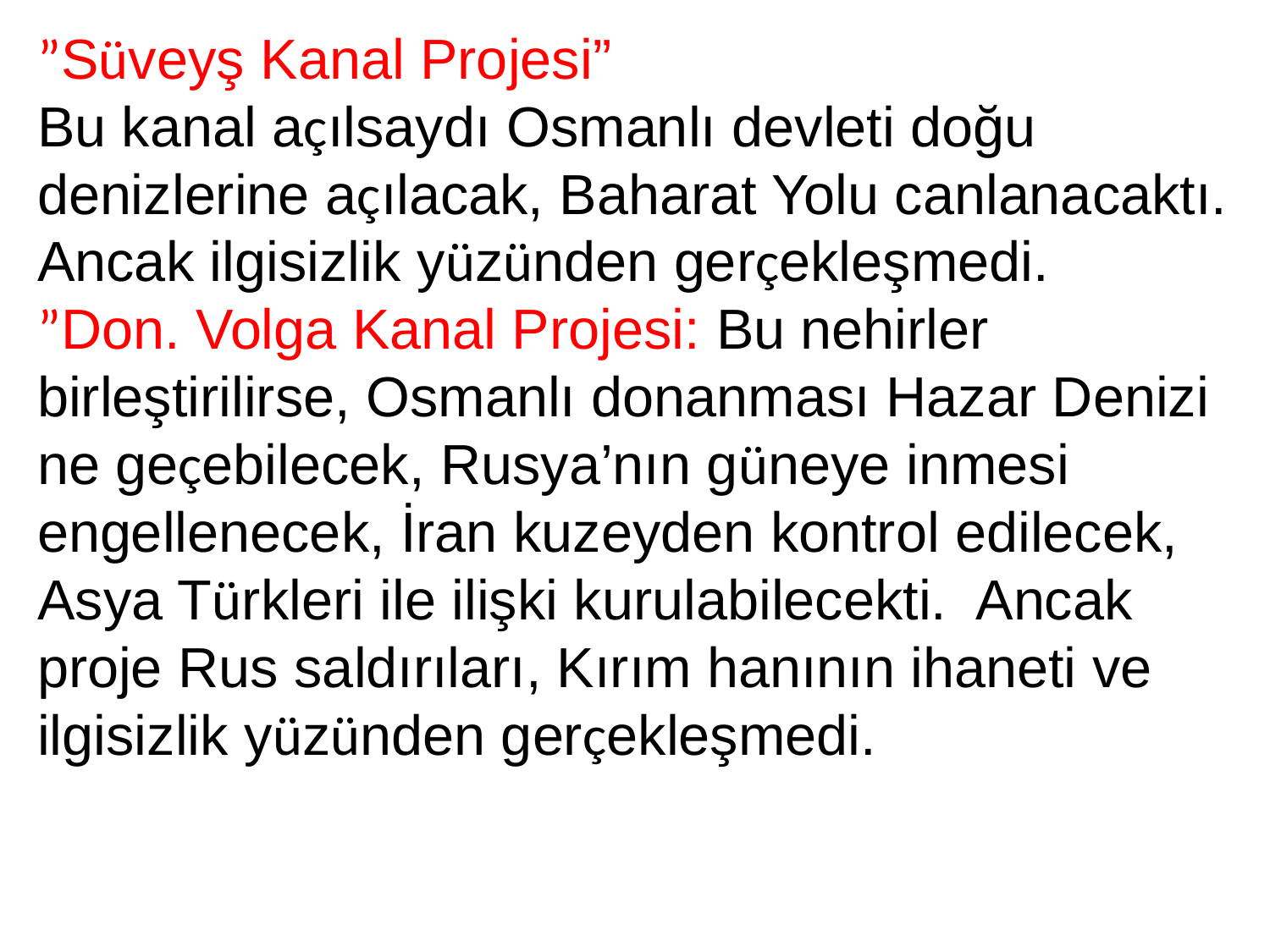

”Süveyş Kanal Projesi”
Bu kanal açılsaydı Osmanlı devleti doğu denizlerine açılacak, Baharat Yolu canlanacaktı. Ancak ilgisizlik yüzünden gerçekleşmedi.
”Don. Volga Kanal Projesi: Bu nehirler birleştirilirse, Osmanlı donanması Hazar Denizi ne geçebilecek, Rusya’nın güneye inmesi engellenecek, İran kuzeyden kontrol edilecek, Asya Türkleri ile ilişki kurulabilecekti.  Ancak proje Rus saldırıları, Kırım hanının ihaneti ve ilgisizlik yüzünden gerçekleşmedi.